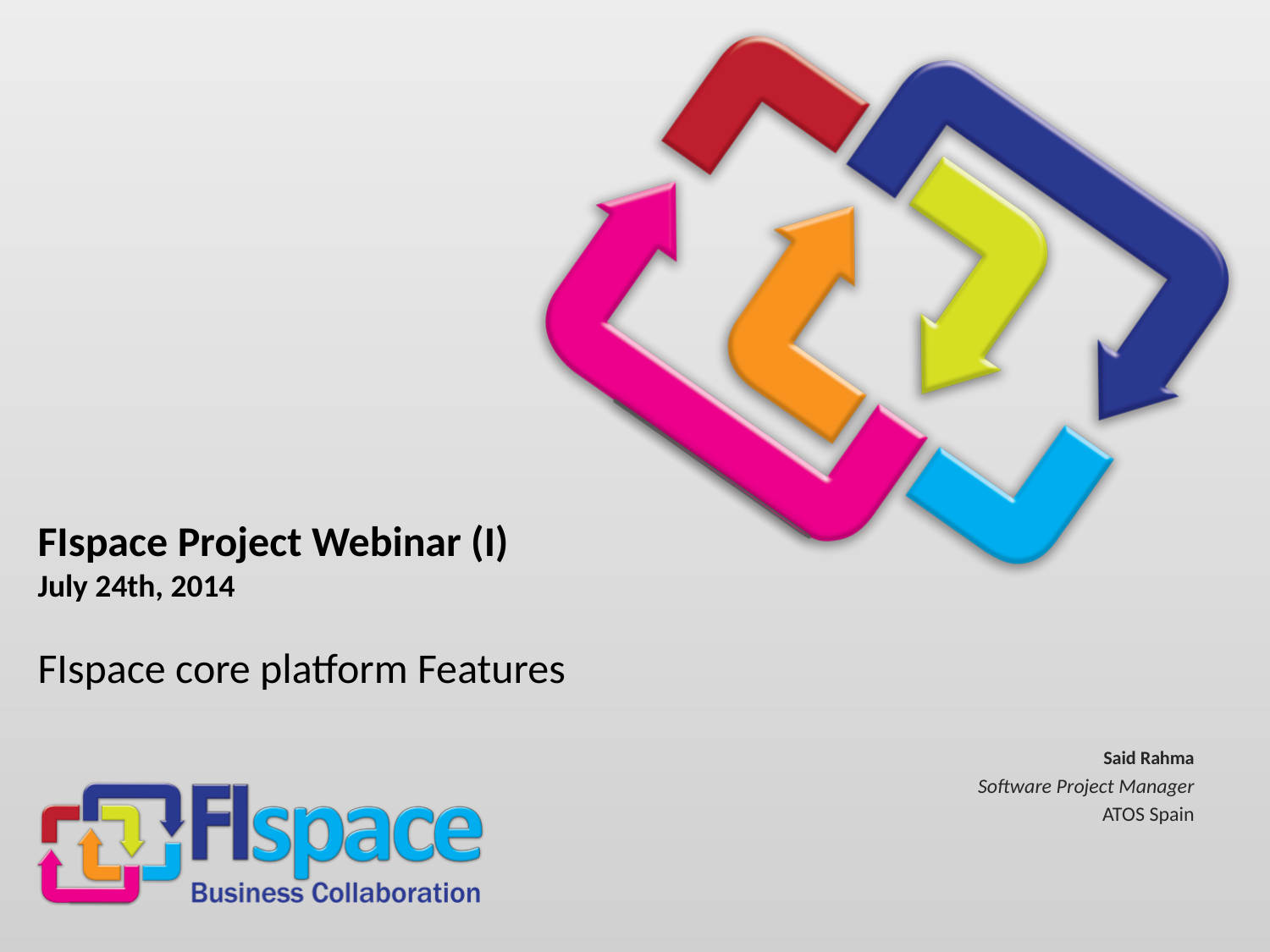

# FIspace Project Webinar (I) July 24th, 2014 FIspace core platform Features
Said Rahma
Software Project Manager
ATOS Spain